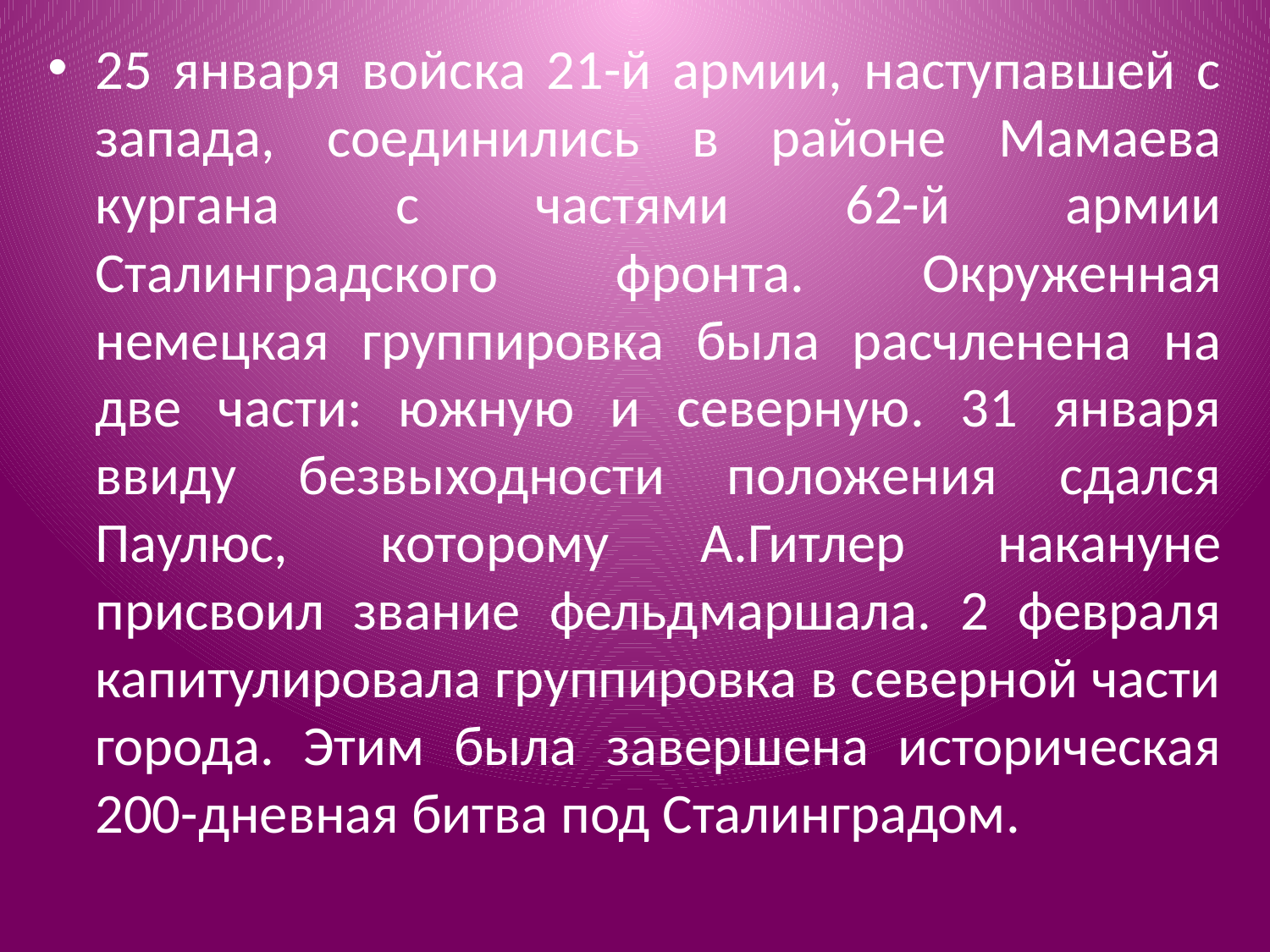

25 января войска 21-й армии, наступавшей с запада, соединились в районе Мамаева кургана с частями 62-й армии Сталинградского фронта. Окруженная немецкая группировка была расчленена на две части: южную и северную. 31 января ввиду безвыходности положения сдался Паулюс, которому А.Гитлер накануне присвоил звание фельдмаршала. 2 февраля капитулировала группировка в северной части города. Этим была завершена историческая 200-дневная битва под Сталинградом.